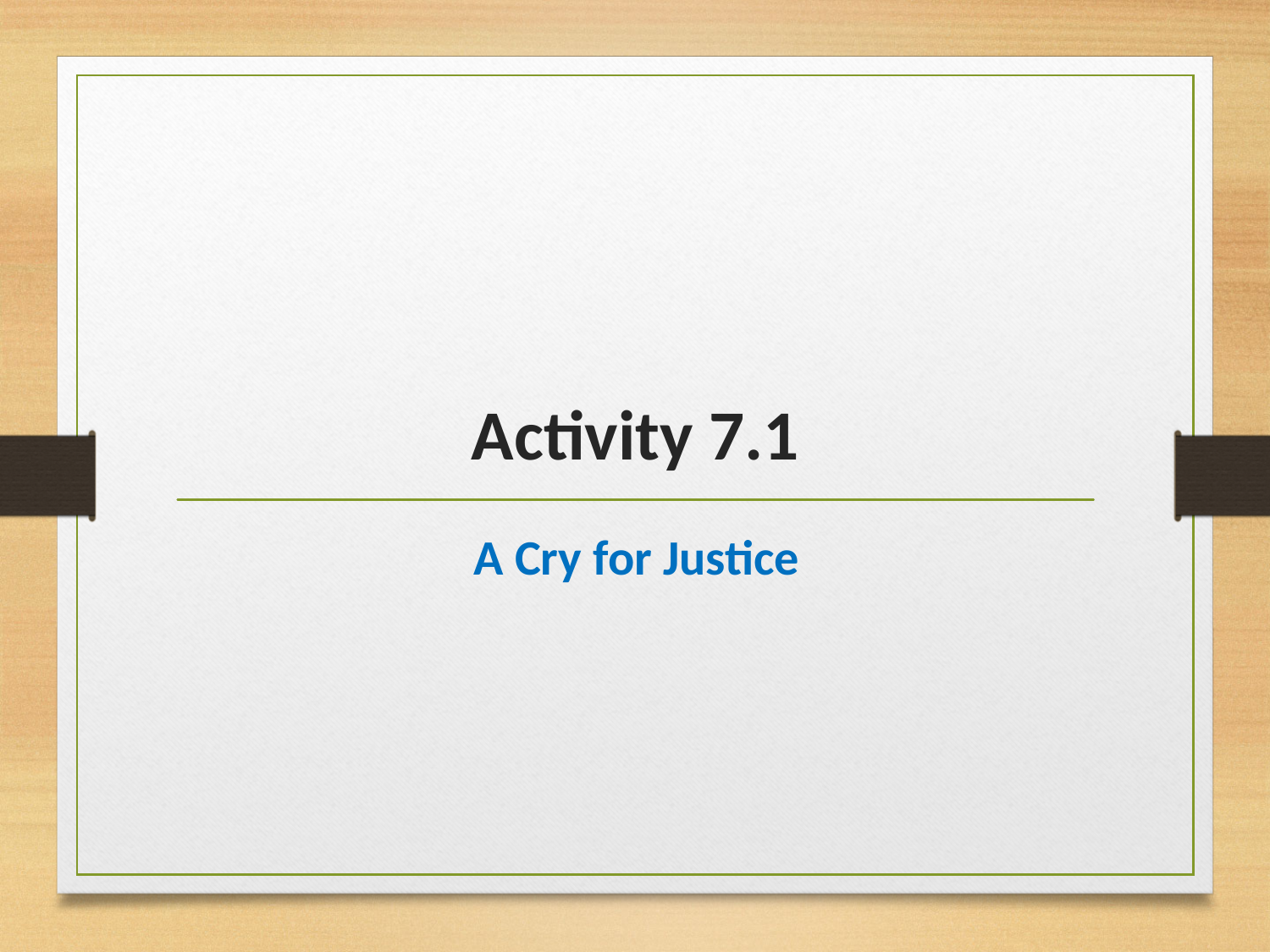

# Activity 7.1
A Cry for Justice